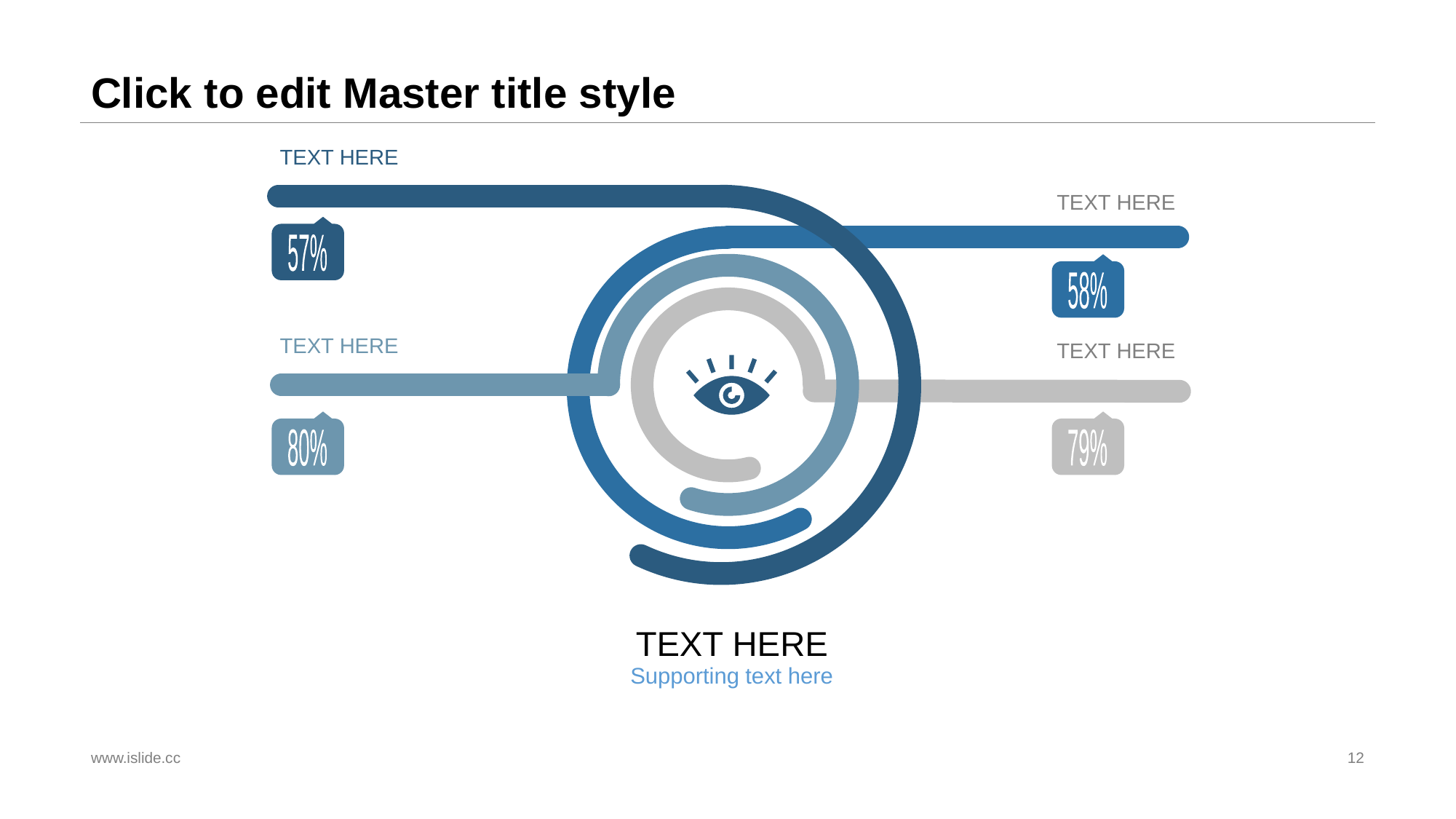

# Click to edit Master title style
TEXT HERE
TEXT HERE

57%

58%

TEXT HERE
TEXT HERE

80%
79%
TEXT HERE
Supporting text here
www.islide.cc
12